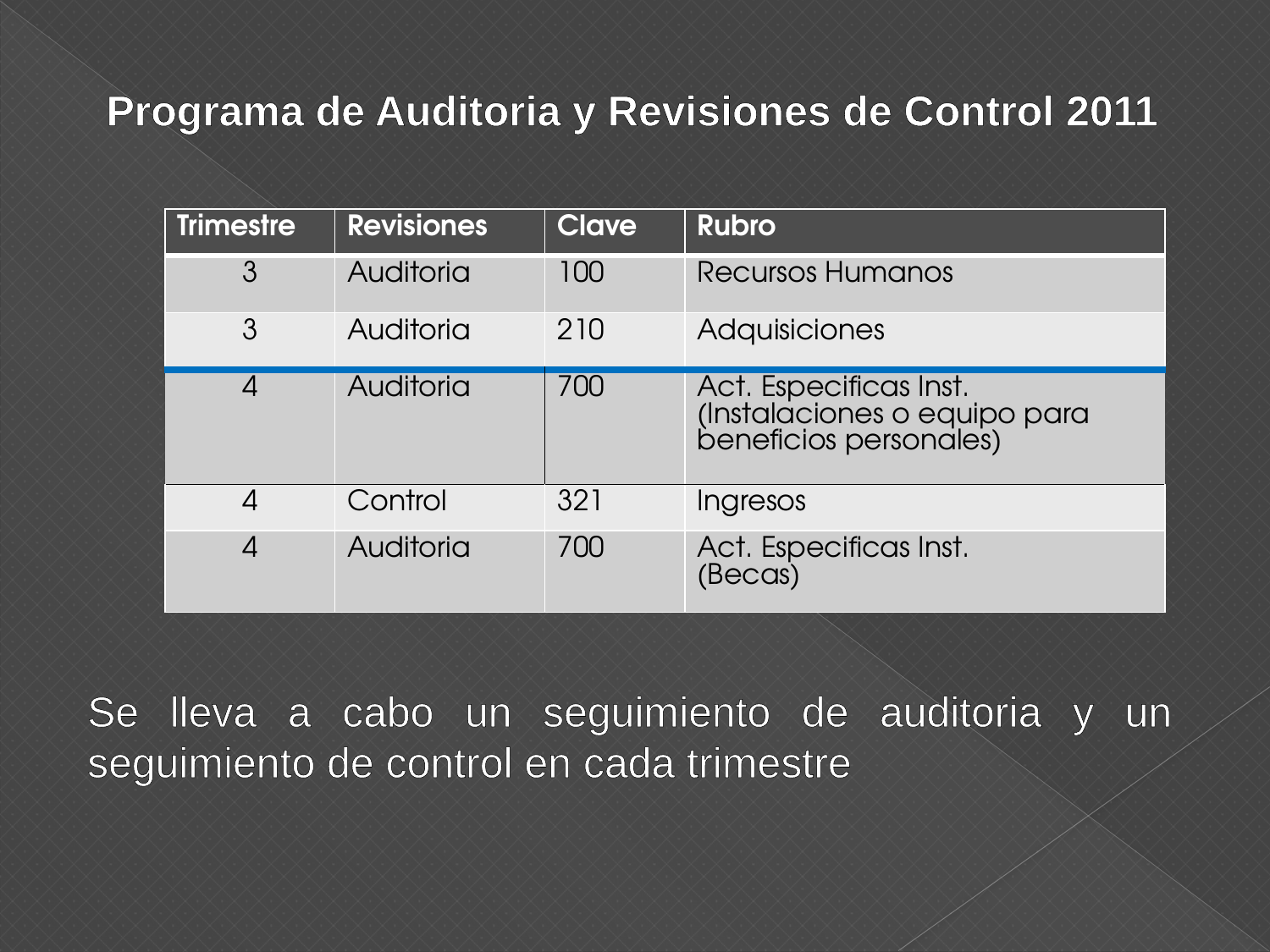

# Programa de Auditoria y Revisiones de Control 2011
| Trimestre | Revisiones | Clave | Rubro |
| --- | --- | --- | --- |
| 3 | Auditoria | 100 | Recursos Humanos |
| 3 | Auditoria | 210 | Adquisiciones |
| 4 | Auditoria | 700 | Act. Especificas Inst. (Instalaciones o equipo para beneficios personales) |
| 4 | Control | 321 | Ingresos |
| 4 | Auditoria | 700 | Act. Especificas Inst. (Becas) |
Se lleva a cabo un seguimiento de auditoria y un seguimiento de control en cada trimestre